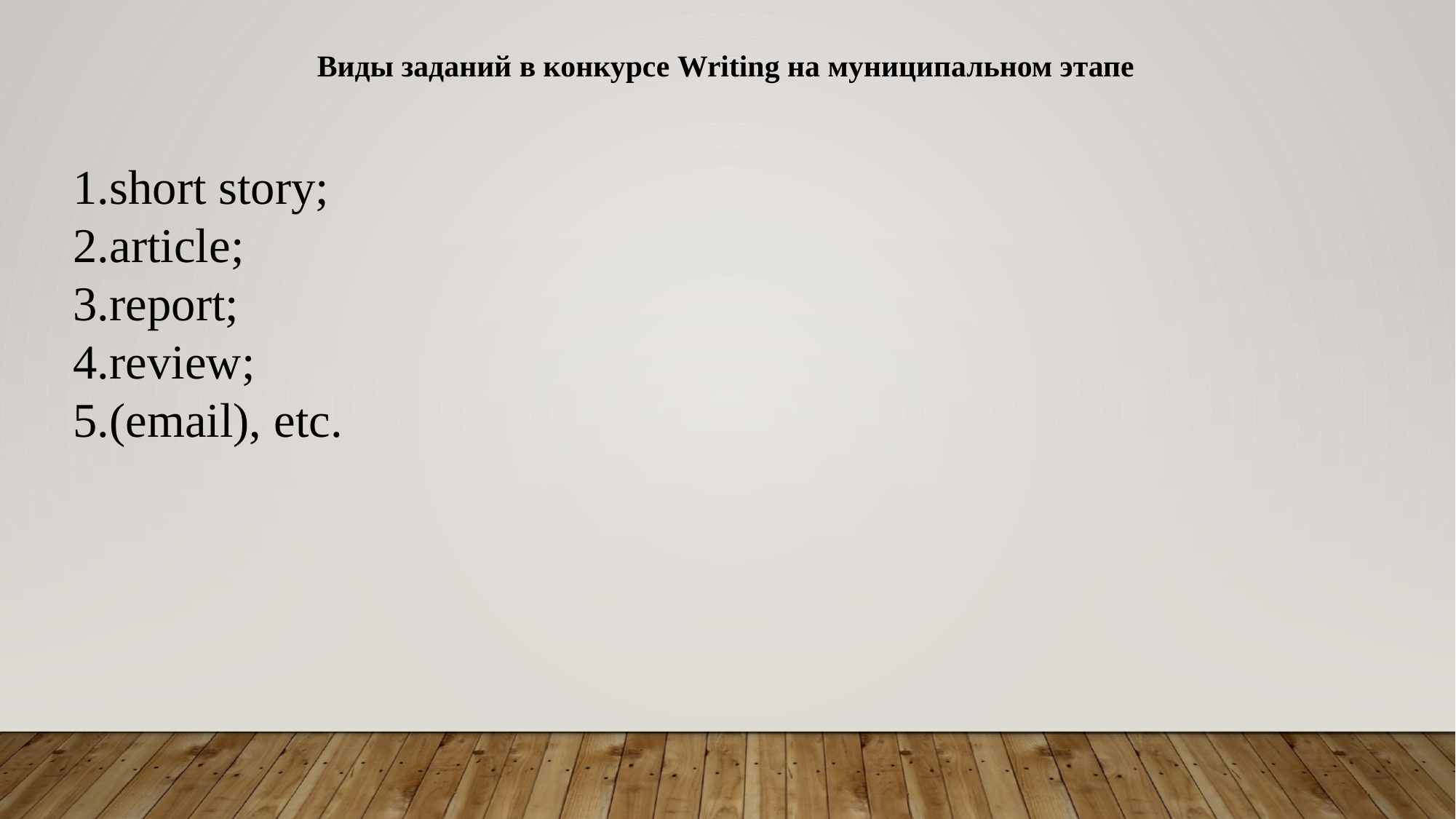

Виды заданий в конкурсе Writing на муниципальном этапе

1.short story;
2.article;
3.report;
4.review;
5.(email), etc.